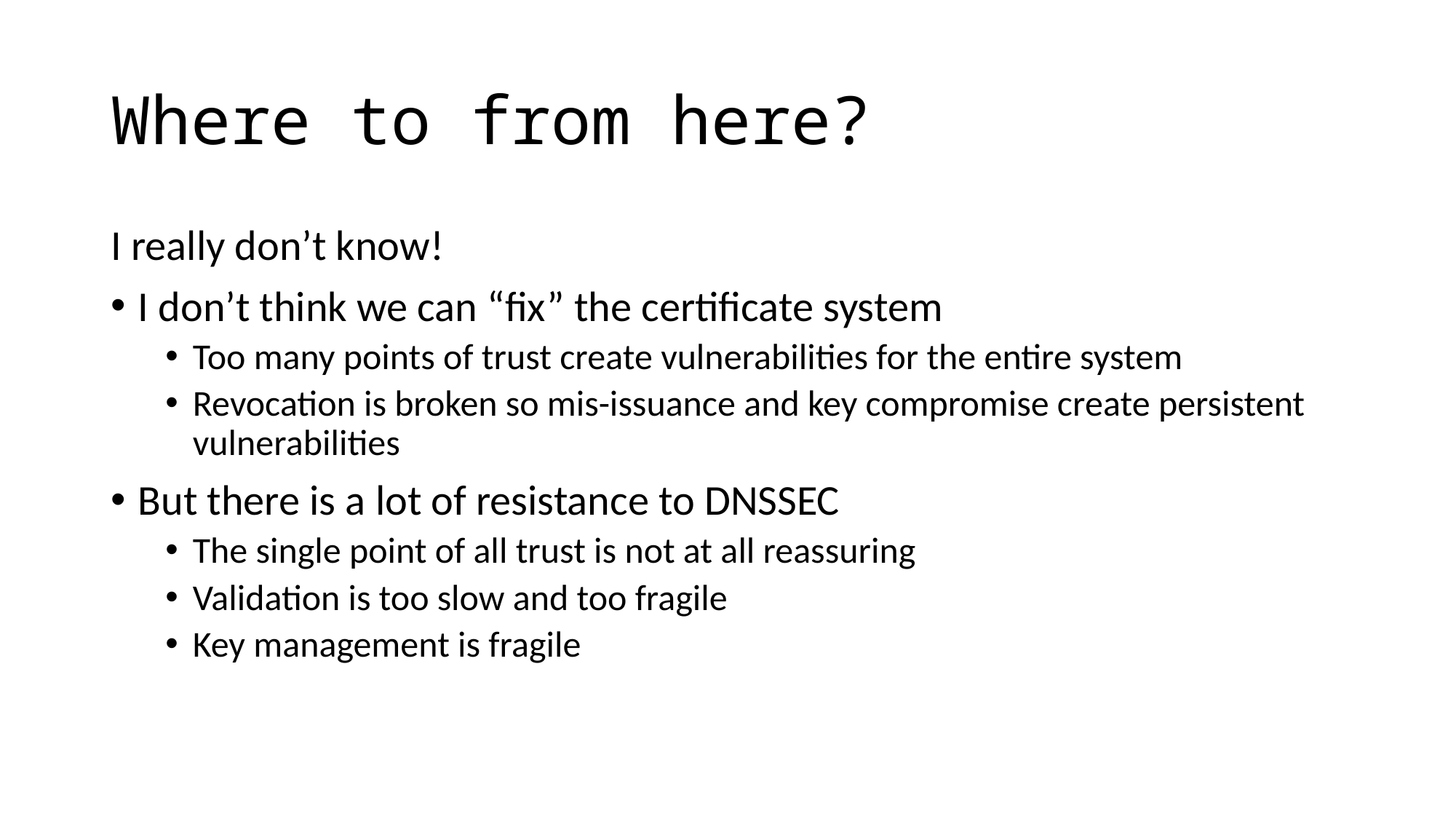

# Where to from here?
I really don’t know!
I don’t think we can “fix” the certificate system
Too many points of trust create vulnerabilities for the entire system
Revocation is broken so mis-issuance and key compromise create persistent vulnerabilities
But there is a lot of resistance to DNSSEC
The single point of all trust is not at all reassuring
Validation is too slow and too fragile
Key management is fragile